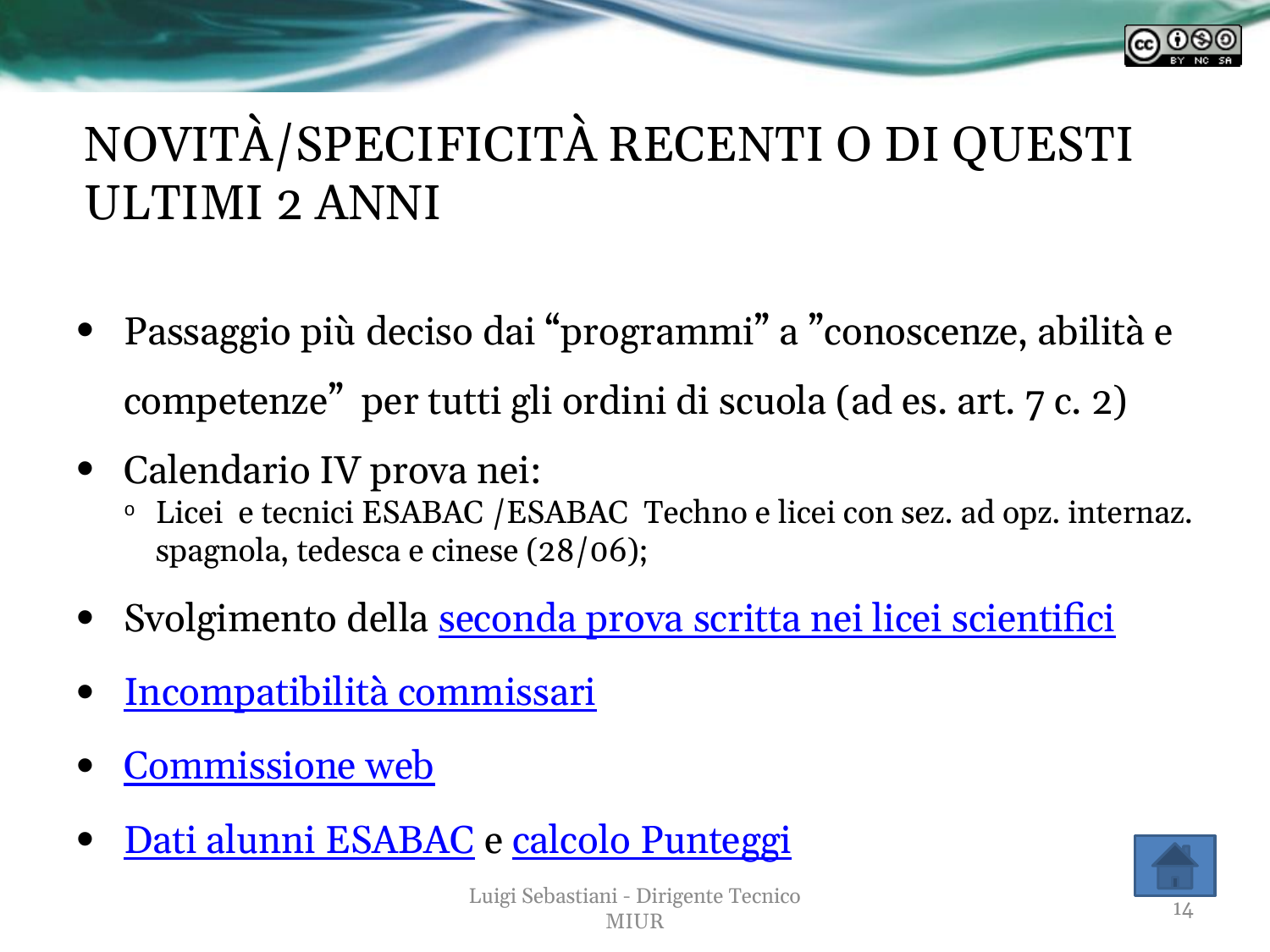

# NOVITÀ/SPECIFICITÀ RECENTI O DI QUESTI ULTIMI 2 ANNI
Passaggio più deciso dai “programmi” a ”conoscenze, abilità e competenze”  per tutti gli ordini di scuola (ad es. art. 7 c. 2)
Calendario IV prova nei:
Licei  e tecnici ESABAC /ESABAC  Techno e licei con sez. ad opz. internaz. spagnola, tedesca e cinese (28/06);
Svolgimento della seconda prova scritta nei licei scientifici
Incompatibilità commissari
Commissione web
Dati alunni ESABAC e calcolo Punteggi

Luigi Sebastiani - Dirigente Tecnico MIUR
14